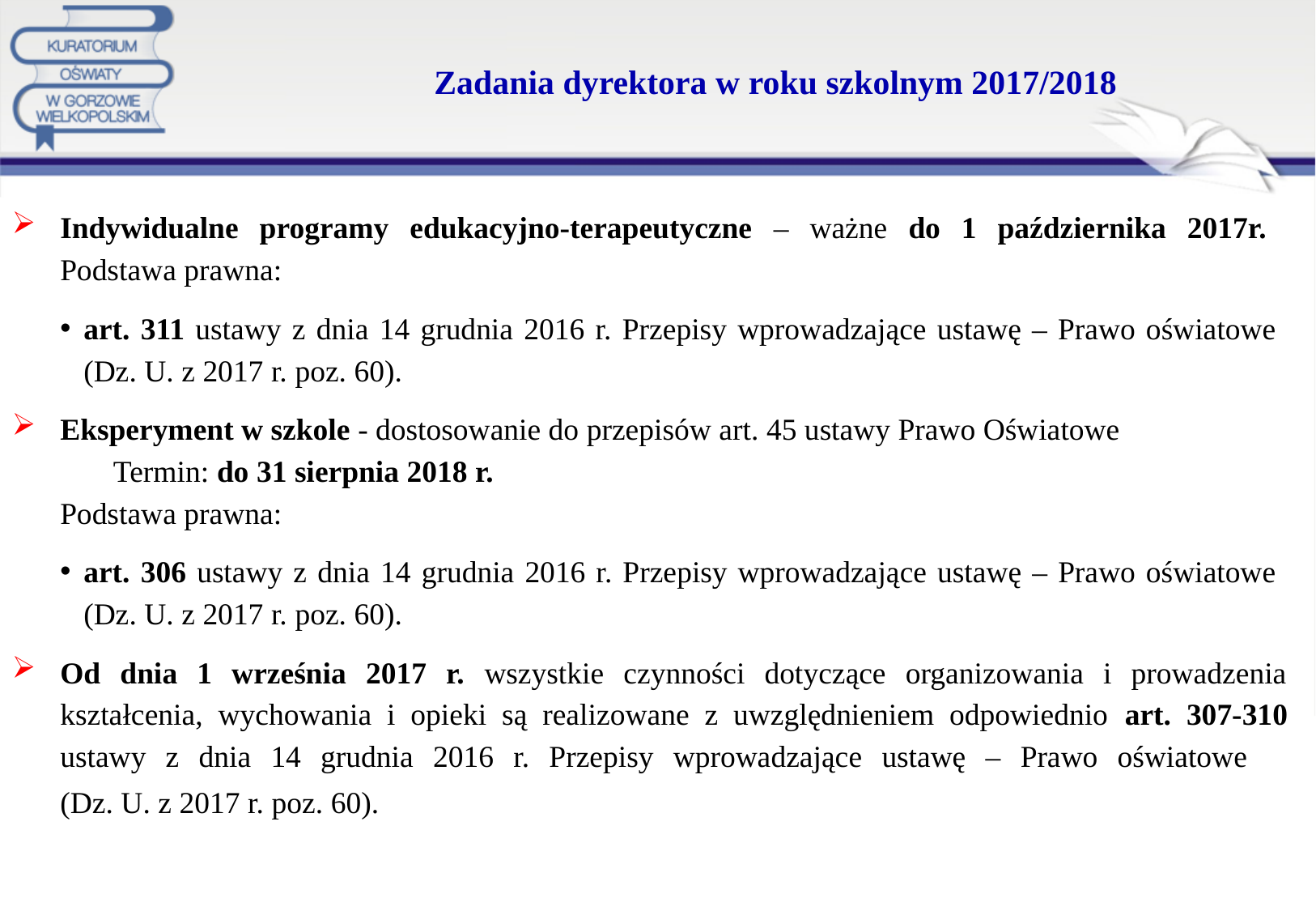

# Zadania dyrektora w roku szkolnym 2017/2018
Indywidualne programy edukacyjno-terapeutyczne – ważne do 1 października 2017r.
Podstawa prawna:
art. 311 ustawy z dnia 14 grudnia 2016 r. Przepisy wprowadzające ustawę – Prawo oświatowe  (Dz. U. z 2017 r. poz. 60).
Eksperyment w szkole - dostosowanie do przepisów art. 45 ustawy Prawo Oświatowe                             Termin: do 31 sierpnia 2018 r.
Podstawa prawna:
art. 306 ustawy z dnia 14 grudnia 2016 r. Przepisy wprowadzające ustawę – Prawo oświatowe  (Dz. U. z 2017 r. poz. 60).
Od dnia 1 września 2017 r. wszystkie czynności dotyczące organizowania i prowadzenia kształcenia, wychowania i opieki są realizowane z uwzględnieniem odpowiednio art. 307-310 ustawy z dnia 14 grudnia 2016 r. Przepisy wprowadzające ustawę – Prawo oświatowe
(Dz. U. z 2017 r. poz. 60).